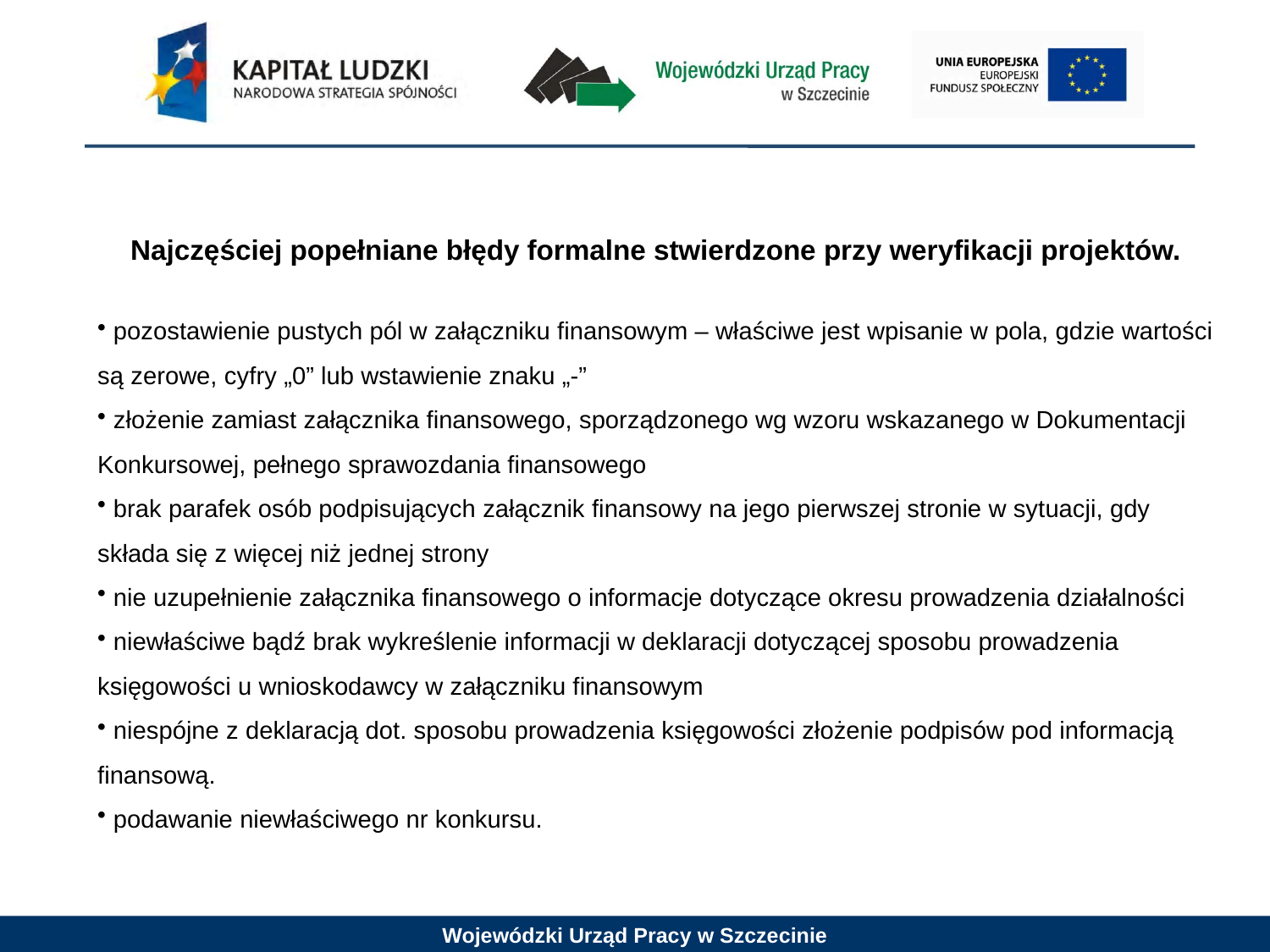

Najczęściej popełniane błędy formalne stwierdzone przy weryfikacji projektów.

 pozostawienie pustych pól w załączniku finansowym – właściwe jest wpisanie w pola, gdzie wartości są zerowe, cyfry „0” lub wstawienie znaku „-”
 złożenie zamiast załącznika finansowego, sporządzonego wg wzoru wskazanego w Dokumentacji Konkursowej, pełnego sprawozdania finansowego
 brak parafek osób podpisujących załącznik finansowy na jego pierwszej stronie w sytuacji, gdy składa się z więcej niż jednej strony
 nie uzupełnienie załącznika finansowego o informacje dotyczące okresu prowadzenia działalności
 niewłaściwe bądź brak wykreślenie informacji w deklaracji dotyczącej sposobu prowadzenia księgowości u wnioskodawcy w załączniku finansowym
 niespójne z deklaracją dot. sposobu prowadzenia księgowości złożenie podpisów pod informacją finansową.
 podawanie niewłaściwego nr konkursu.